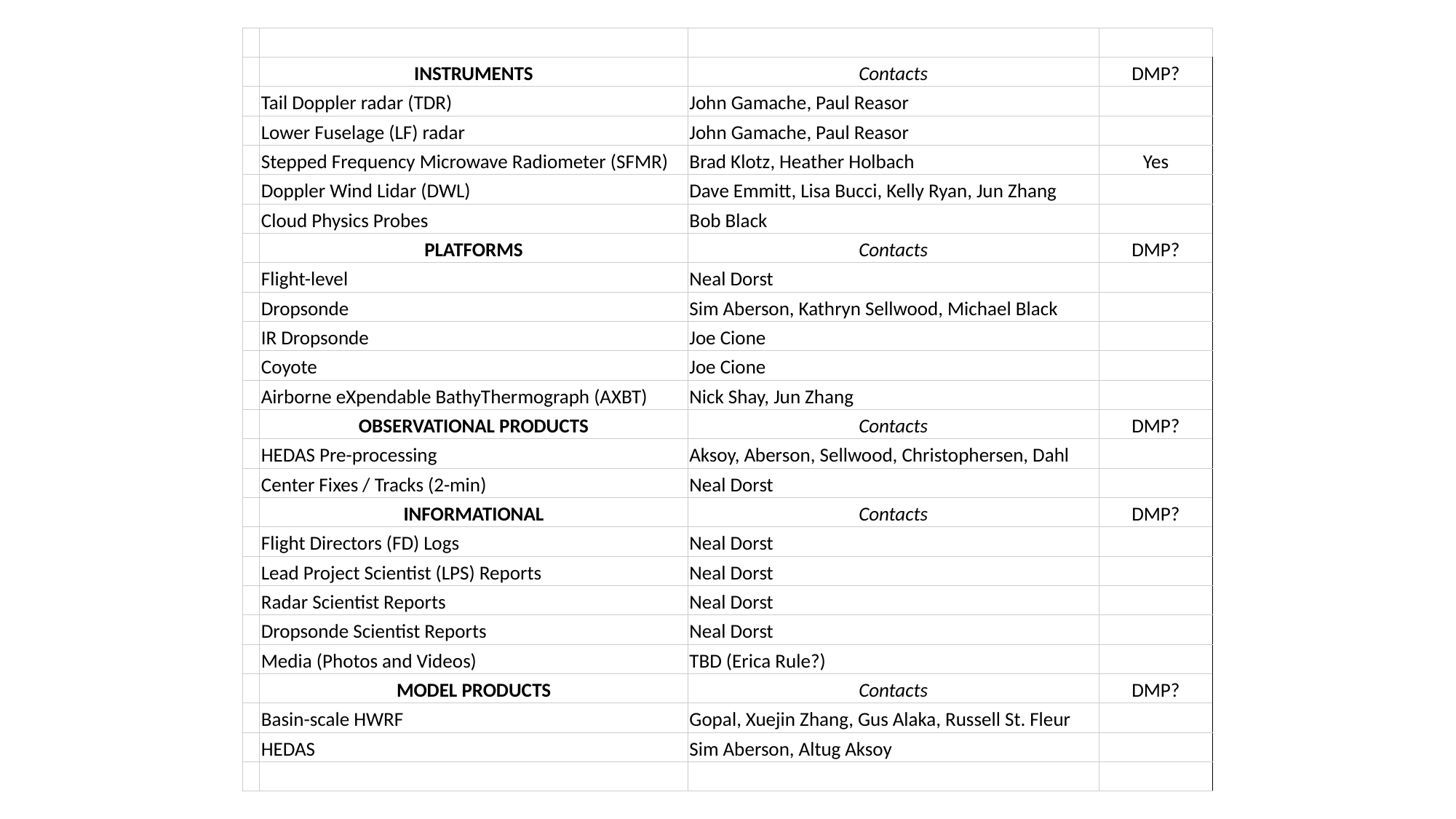

|  |  |  |  |
| --- | --- | --- | --- |
|  | INSTRUMENTS | Contacts | DMP? |
|  | Tail Doppler radar (TDR) | John Gamache, Paul Reasor |  |
|  | Lower Fuselage (LF) radar | John Gamache, Paul Reasor |  |
|  | Stepped Frequency Microwave Radiometer (SFMR) | Brad Klotz, Heather Holbach | Yes |
|  | Doppler Wind Lidar (DWL) | Dave Emmitt, Lisa Bucci, Kelly Ryan, Jun Zhang |  |
|  | Cloud Physics Probes | Bob Black |  |
|  | PLATFORMS | Contacts | DMP? |
|  | Flight-level | Neal Dorst |  |
|  | Dropsonde | Sim Aberson, Kathryn Sellwood, Michael Black |  |
|  | IR Dropsonde | Joe Cione |  |
|  | Coyote | Joe Cione |  |
|  | Airborne eXpendable BathyThermograph (AXBT) | Nick Shay, Jun Zhang |  |
|  | OBSERVATIONAL PRODUCTS | Contacts | DMP? |
|  | HEDAS Pre-processing | Aksoy, Aberson, Sellwood, Christophersen, Dahl |  |
|  | Center Fixes / Tracks (2-min) | Neal Dorst |  |
|  | INFORMATIONAL | Contacts | DMP? |
|  | Flight Directors (FD) Logs | Neal Dorst |  |
|  | Lead Project Scientist (LPS) Reports | Neal Dorst |  |
|  | Radar Scientist Reports | Neal Dorst |  |
|  | Dropsonde Scientist Reports | Neal Dorst |  |
|  | Media (Photos and Videos) | TBD (Erica Rule?) |  |
|  | MODEL PRODUCTS | Contacts | DMP? |
|  | Basin-scale HWRF | Gopal, Xuejin Zhang, Gus Alaka, Russell St. Fleur |  |
|  | HEDAS | Sim Aberson, Altug Aksoy |  |
|  |  |  |  |